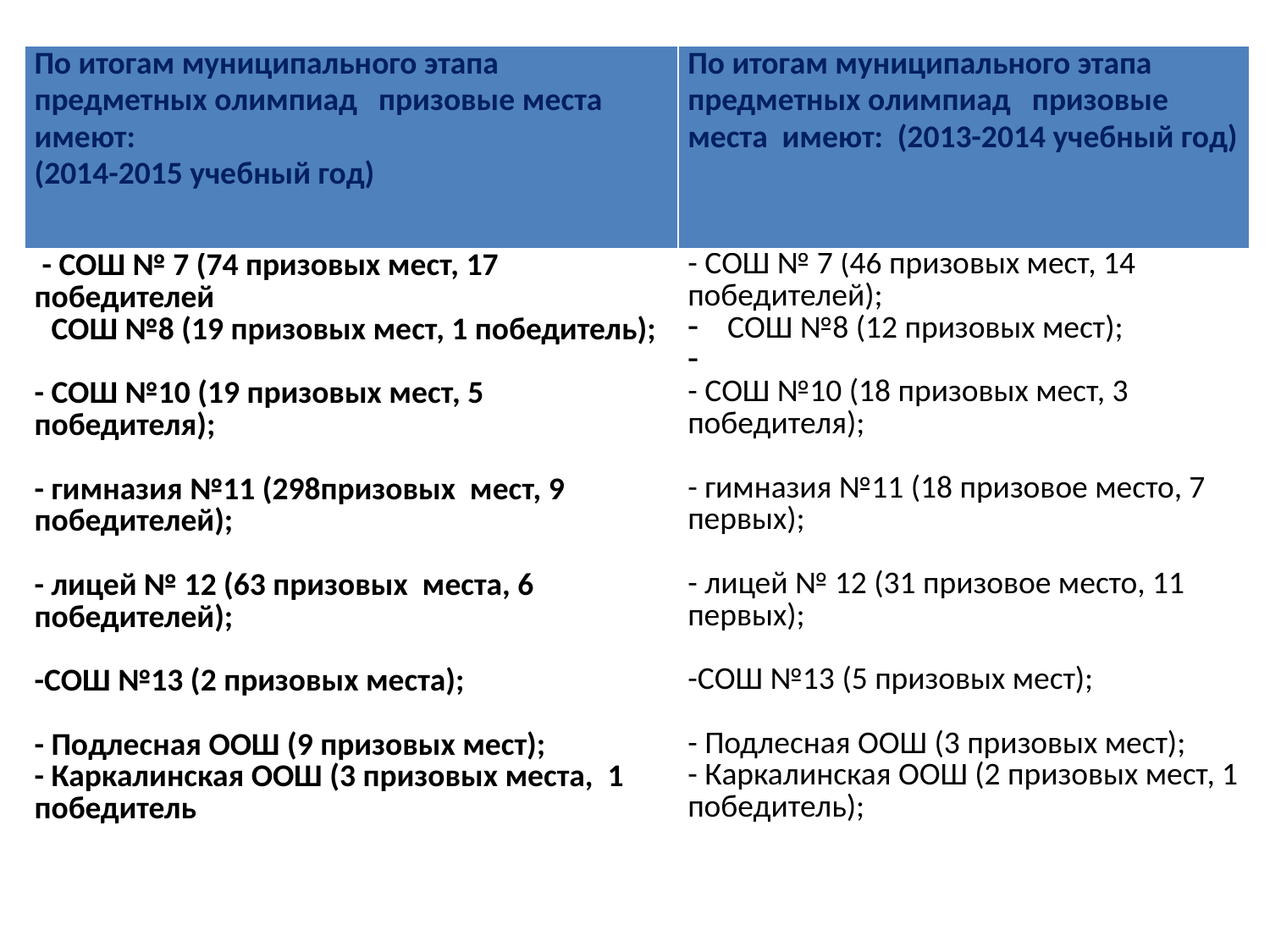

| По итогам муниципального этапа предметных олимпиад призовые места имеют: (2014-2015 учебный год) | По итогам муниципального этапа предметных олимпиад призовые места имеют: (2013-2014 учебный год) |
| --- | --- |
| - СОШ № 7 (74 призовых мест, 17 победителей); - СОШ №8 (19 призовых мест, 1 победитель);   - СОШ №10 (19 призовых мест, 5 победителя);   - гимназия №11 (298призовых мест, 9 победителей);   - лицей № 12 (63 призовых места, 6 победителей);   -СОШ №13 (2 призовых места);   - Подлесная ООШ (9 призовых мест);  - Каркалинская ООШ (3 призовых места, 1 победитель,,11,,, 1 11111111111111111111 п1о111111111111бедитель); | - СОШ № 7 (46 призовых мест, 14 победителей); СОШ №8 (12 призовых мест);   - СОШ №10 (18 призовых мест, 3 победителя);   - гимназия №11 (18 призовое место, 7 первых);   - лицей № 12 (31 призовое место, 11 первых);   -СОШ №13 (5 призовых мест);   - Подлесная ООШ (3 призовых мест);  - Каркалинская ООШ (2 призовых мест, 1 победитель); |